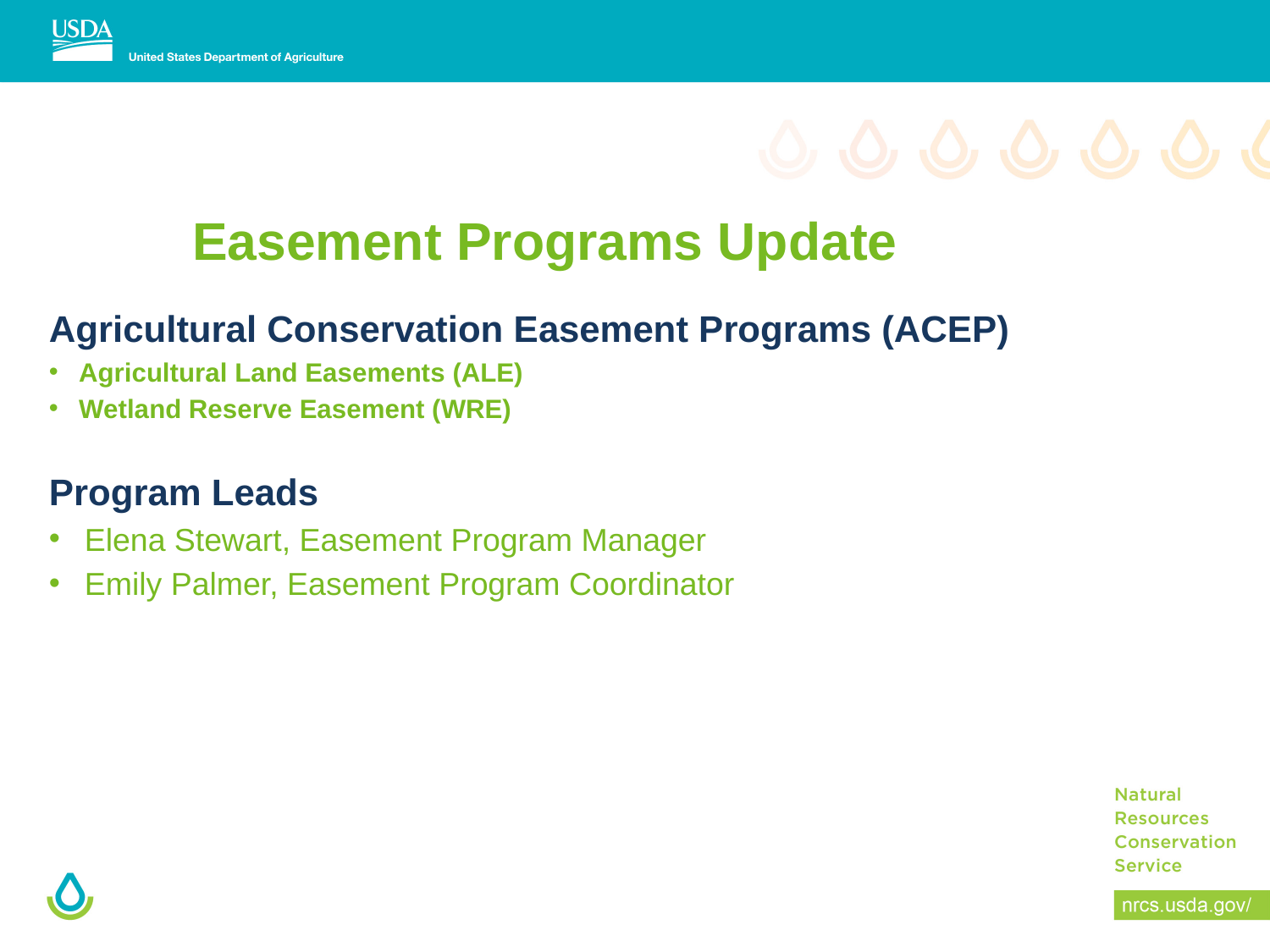

#
Easement Programs Update

Agricultural Conservation Easement Programs (ACEP)
Agricultural Land Easements (ALE)
Wetland Reserve Easement (WRE)

Program Leads
Elena Stewart, Easement Program Manager
Emily Palmer, Easement Program Coordinator